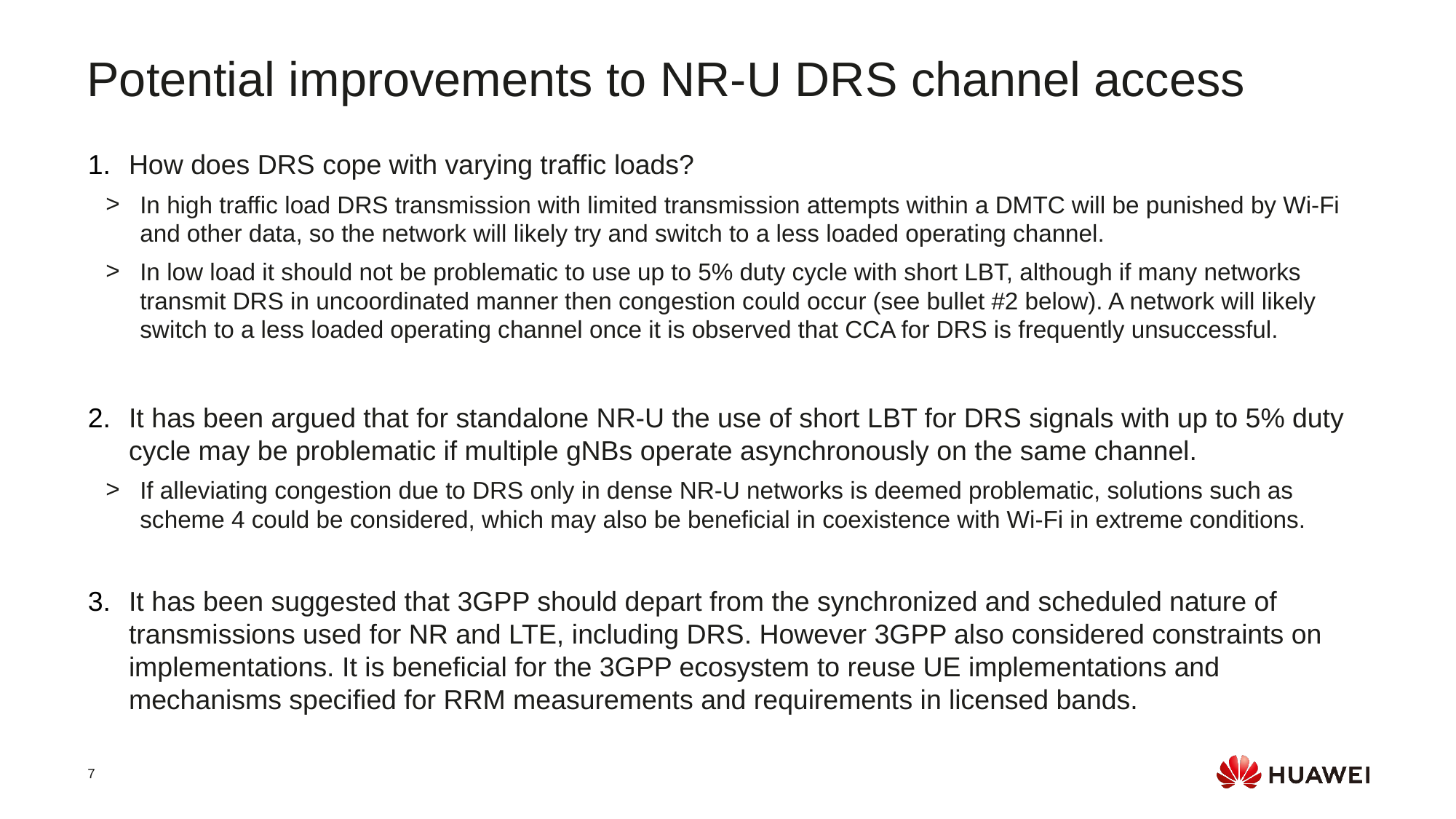

Potential improvements to NR-U DRS channel access
How does DRS cope with varying traffic loads?
In high traffic load DRS transmission with limited transmission attempts within a DMTC will be punished by Wi-Fi and other data, so the network will likely try and switch to a less loaded operating channel.
In low load it should not be problematic to use up to 5% duty cycle with short LBT, although if many networks transmit DRS in uncoordinated manner then congestion could occur (see bullet #2 below). A network will likely switch to a less loaded operating channel once it is observed that CCA for DRS is frequently unsuccessful.

It has been argued that for standalone NR-U the use of short LBT for DRS signals with up to 5% duty cycle may be problematic if multiple gNBs operate asynchronously on the same channel.
If alleviating congestion due to DRS only in dense NR-U networks is deemed problematic, solutions such as scheme 4 could be considered, which may also be beneficial in coexistence with Wi-Fi in extreme conditions.

It has been suggested that 3GPP should depart from the synchronized and scheduled nature of transmissions used for NR and LTE, including DRS. However 3GPP also considered constraints on implementations. It is beneficial for the 3GPP ecosystem to reuse UE implementations and mechanisms specified for RRM measurements and requirements in licensed bands.